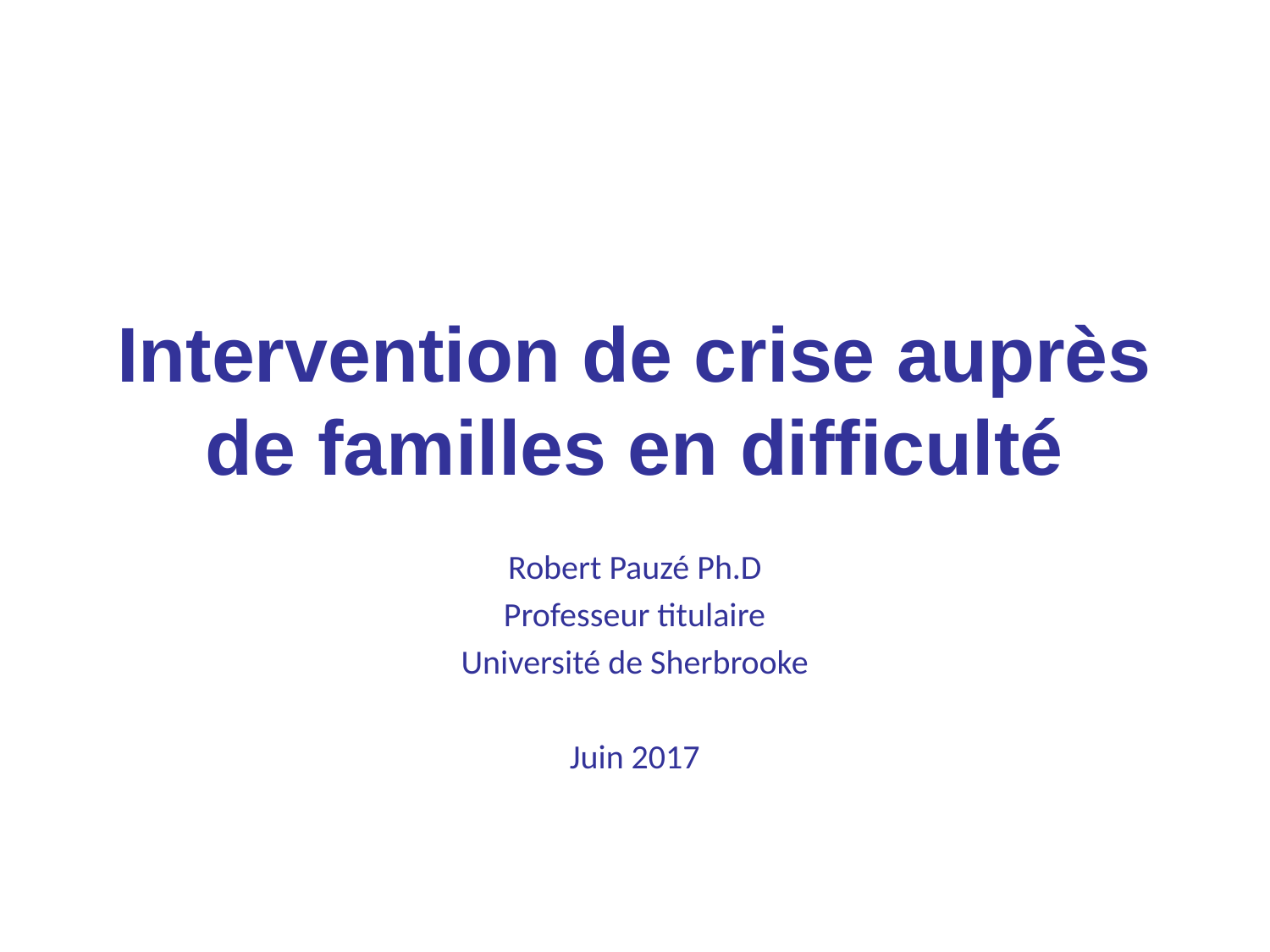

# Intervention de crise auprès de familles en difficulté
Robert Pauzé Ph.D
Professeur titulaire
Université de Sherbrooke

Juin 2017